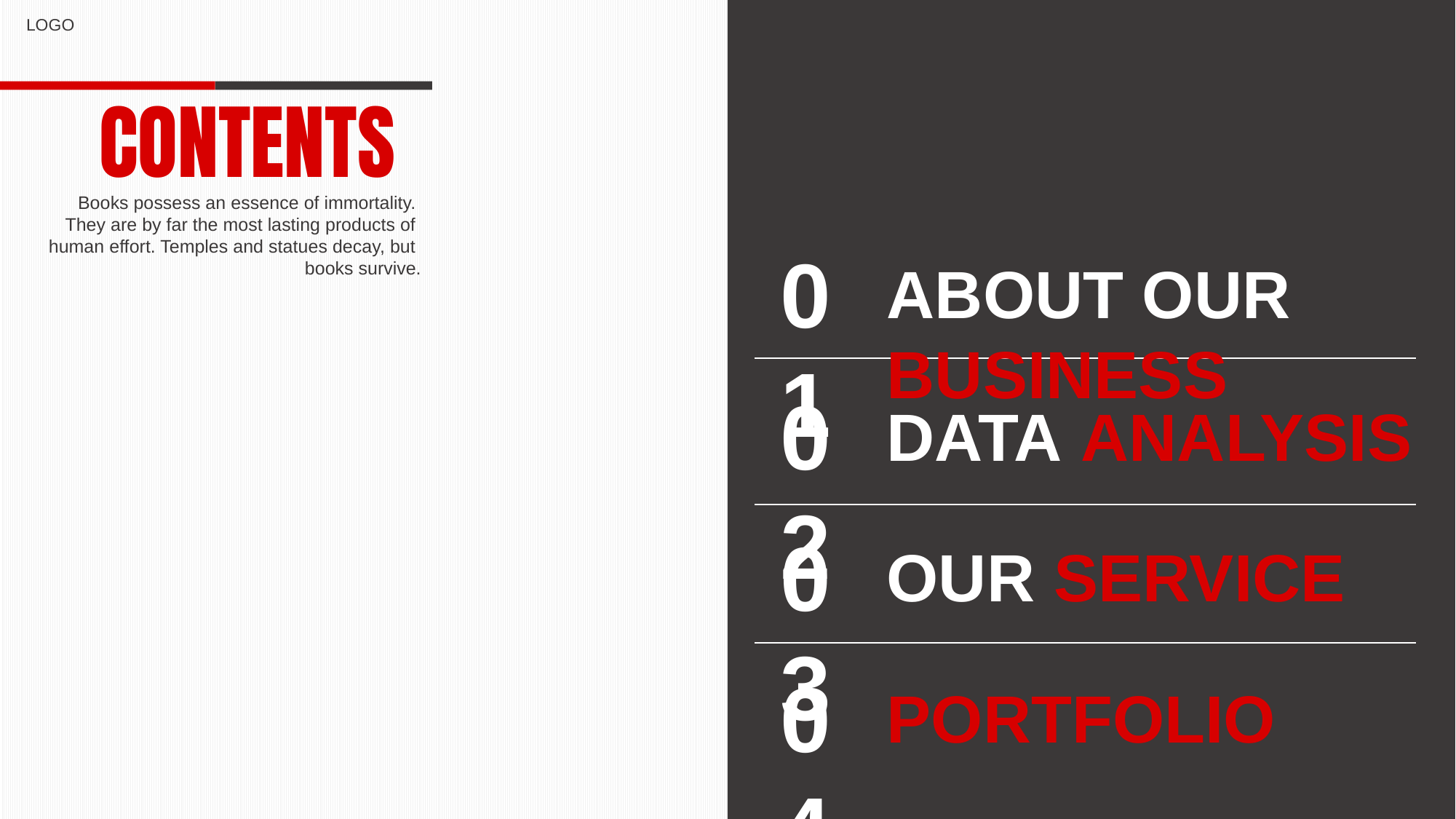

LOGO

CONTENTS
Books possess an essence of immortality.
They are by far the most lasting products of
human effort. Temples and statues decay, but
books survive.
01
ABOUT OUR BUSINESS
02
DATA ANALYSIS
03
OUR SERVICE
04
PORTFOLIO